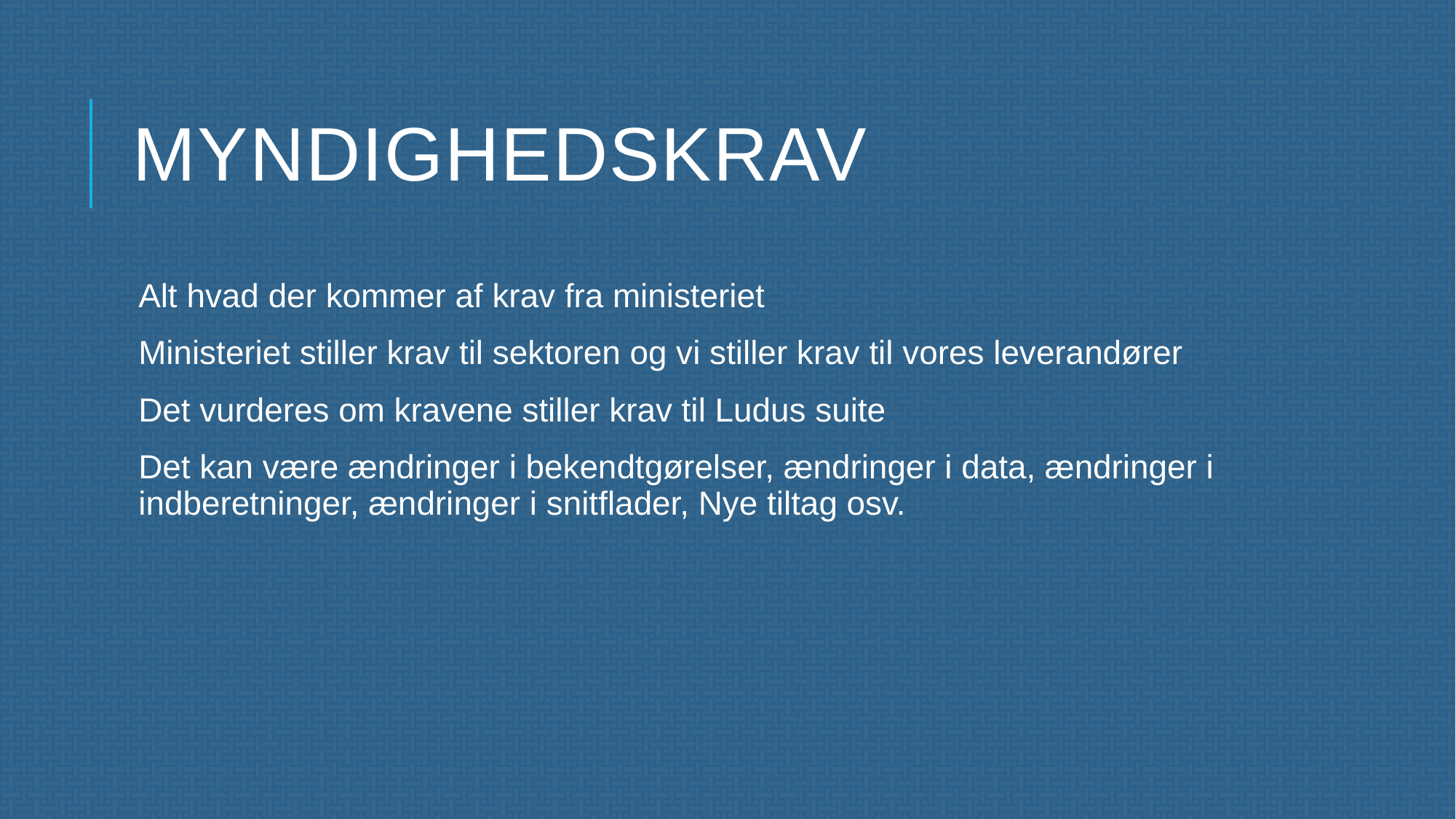

# myndighedskrav
Alt hvad der kommer af krav fra ministeriet
Ministeriet stiller krav til sektoren og vi stiller krav til vores leverandører
Det vurderes om kravene stiller krav til Ludus suite
Det kan være ændringer i bekendtgørelser, ændringer i data, ændringer i indberetninger, ændringer i snitflader, Nye tiltag osv.